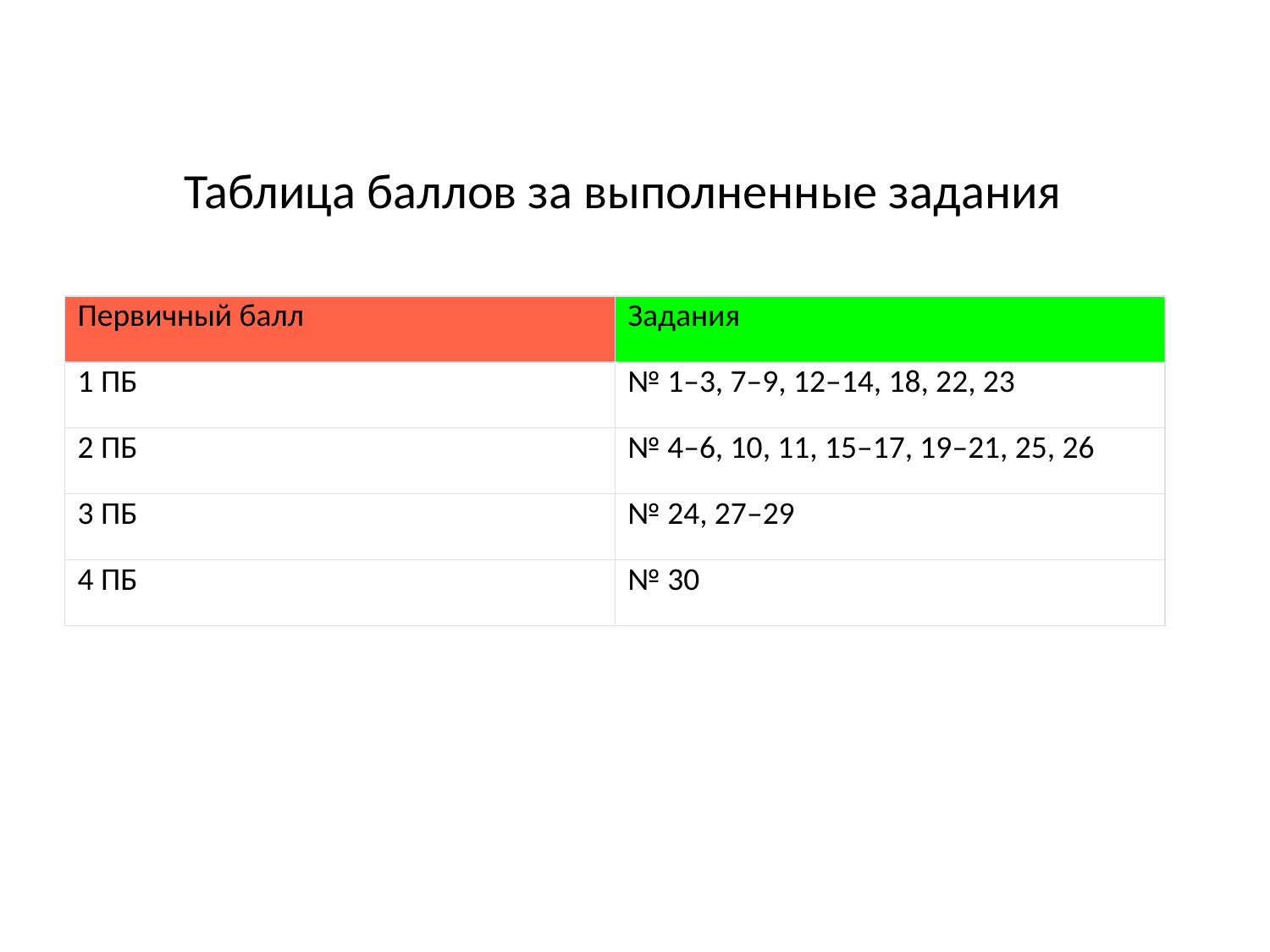

Таблица баллов за выполненные задания
| Первичный балл | Задания |
| --- | --- |
| 1 ПБ | № 1–3, 7–9, 12–14, 18, 22, 23 |
| 2 ПБ | № 4–6, 10, 11, 15–17, 19–21, 25, 26 |
| 3 ПБ | № 24, 27–29 |
| 4 ПБ | № 30 |